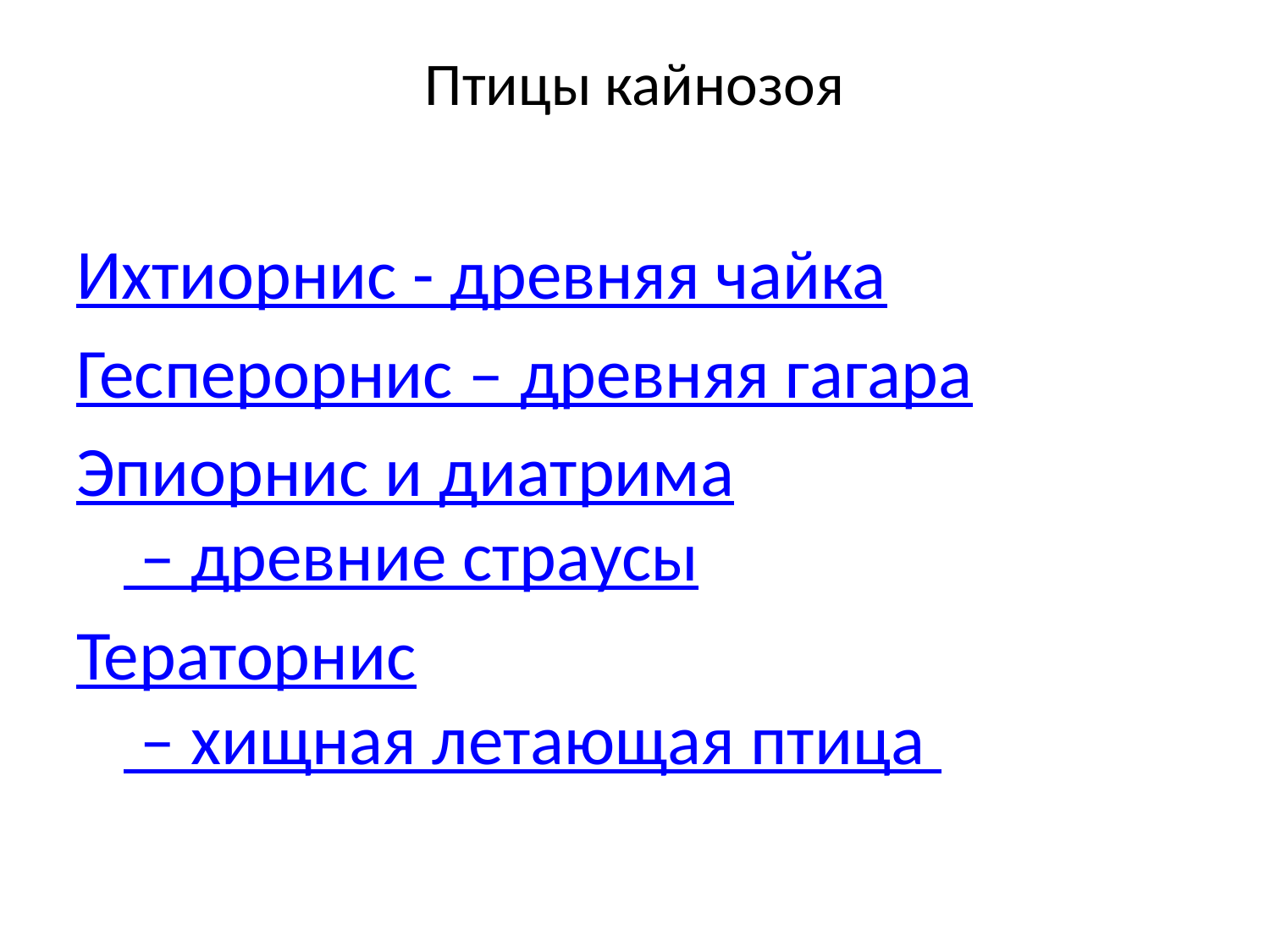

# Птицы кайнозоя
Ихтиорнис - древняя чайка
Гесперорнис – древняя гагара
Эпиорнис и диатрима – древние страусы
Тераторнис – хищная летающая птица